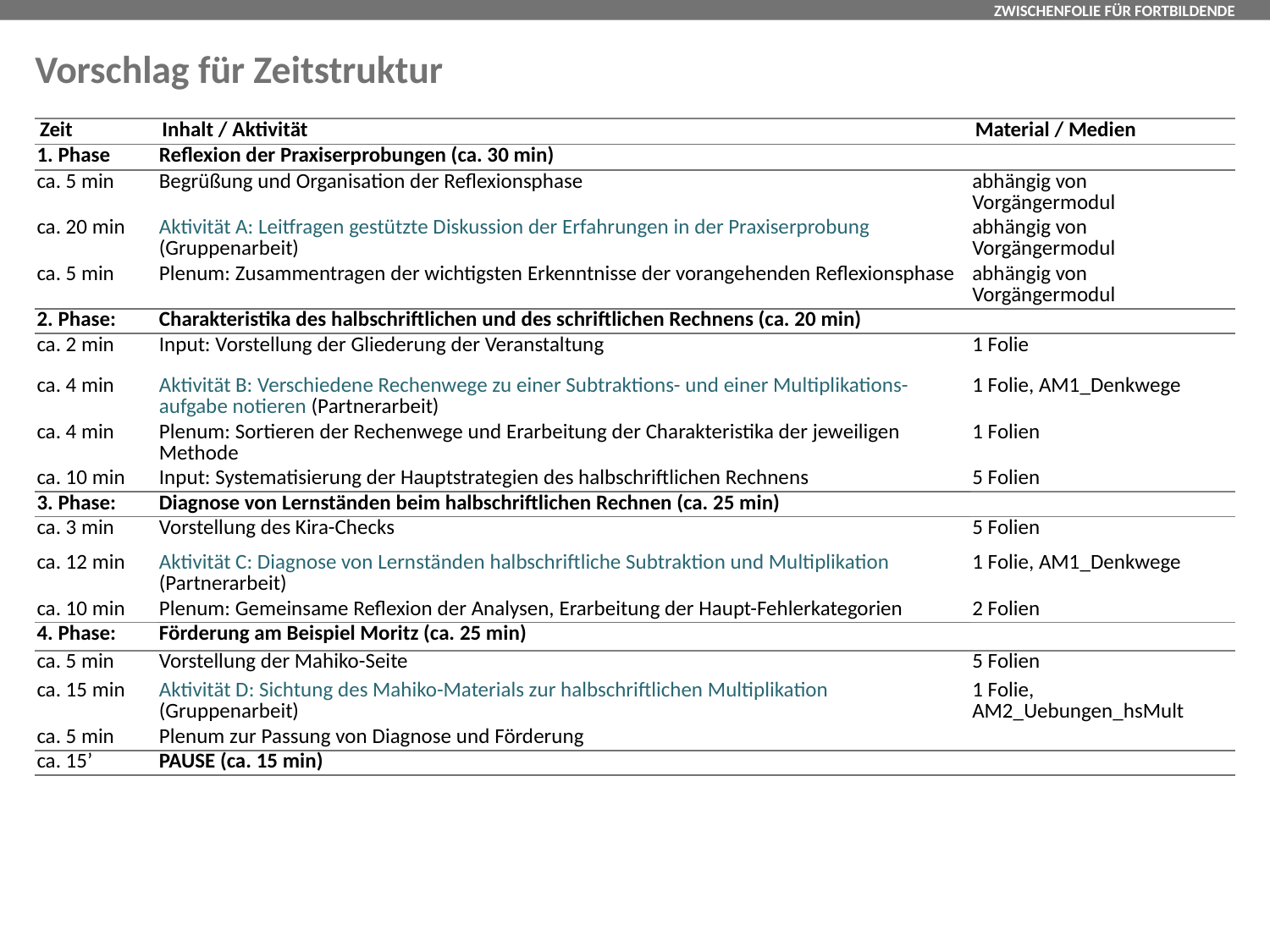

# Vorschlag für Zeitstruktur
| Zeit | Inhalt / Aktivität | Material / Medien |
| --- | --- | --- |
| 1. Phase | Reflexion der Praxiserprobungen (ca. 30 min) |  |
| ca. 5 min | Begrüßung und Organisation der Reflexionsphase | abhängig von Vorgängermodul |
| ca. 20 min | Aktivität A: Leitfragen gestützte Diskussion der Erfahrungen in der Praxiserprobung (Gruppenarbeit) | abhängig von Vorgängermodul |
| ca. 5 min | Plenum: Zusammentragen der wichtigsten Erkenntnisse der vorangehenden Reflexionsphase | abhängig von Vorgängermodul |
| 2. Phase: | Charakteristika des halbschriftlichen und des schriftlichen Rechnens (ca. 20 min) |  |
| ca. 2 min | Input: Vorstellung der Gliederung der Veranstaltung | 1 Folie |
| ca. 4 min | Aktivität B: Verschiedene Rechenwege zu einer Subtraktions- und einer Multiplikations- aufgabe notieren (Partnerarbeit) | 1 Folie, AM1\_Denkwege |
| ca. 4 min | Plenum: Sortieren der Rechenwege und Erarbeitung der Charakteristika der jeweiligen Methode | 1 Folien |
| ca. 10 min | Input: Systematisierung der Hauptstrategien des halbschriftlichen Rechnens | 5 Folien |
| 3. Phase: | Diagnose von Lernständen beim halbschriftlichen Rechnen (ca. 25 min) |  |
| ca. 3 min | Vorstellung des Kira-Checks | 5 Folien |
| ca. 12 min | Aktivität C: Diagnose von Lernständen halbschriftliche Subtraktion und Multiplikation (Partnerarbeit) | 1 Folie, AM1\_Denkwege |
| ca. 10 min | Plenum: Gemeinsame Reflexion der Analysen, Erarbeitung der Haupt-Fehlerkategorien | 2 Folien |
| 4. Phase: | Förderung am Beispiel Moritz (ca. 25 min) |  |
| ca. 5 min | Vorstellung der Mahiko-Seite | 5 Folien |
| ca. 15 min | Aktivität D: Sichtung des Mahiko-Materials zur halbschriftlichen Multiplikation (Gruppenarbeit) | 1 Folie, AM2\_Uebungen\_hsMult |
| ca. 5 min | Plenum zur Passung von Diagnose und Förderung |  |
| ca. 15’ | PAUSE (ca. 15 min) |  |
|  |  |  |